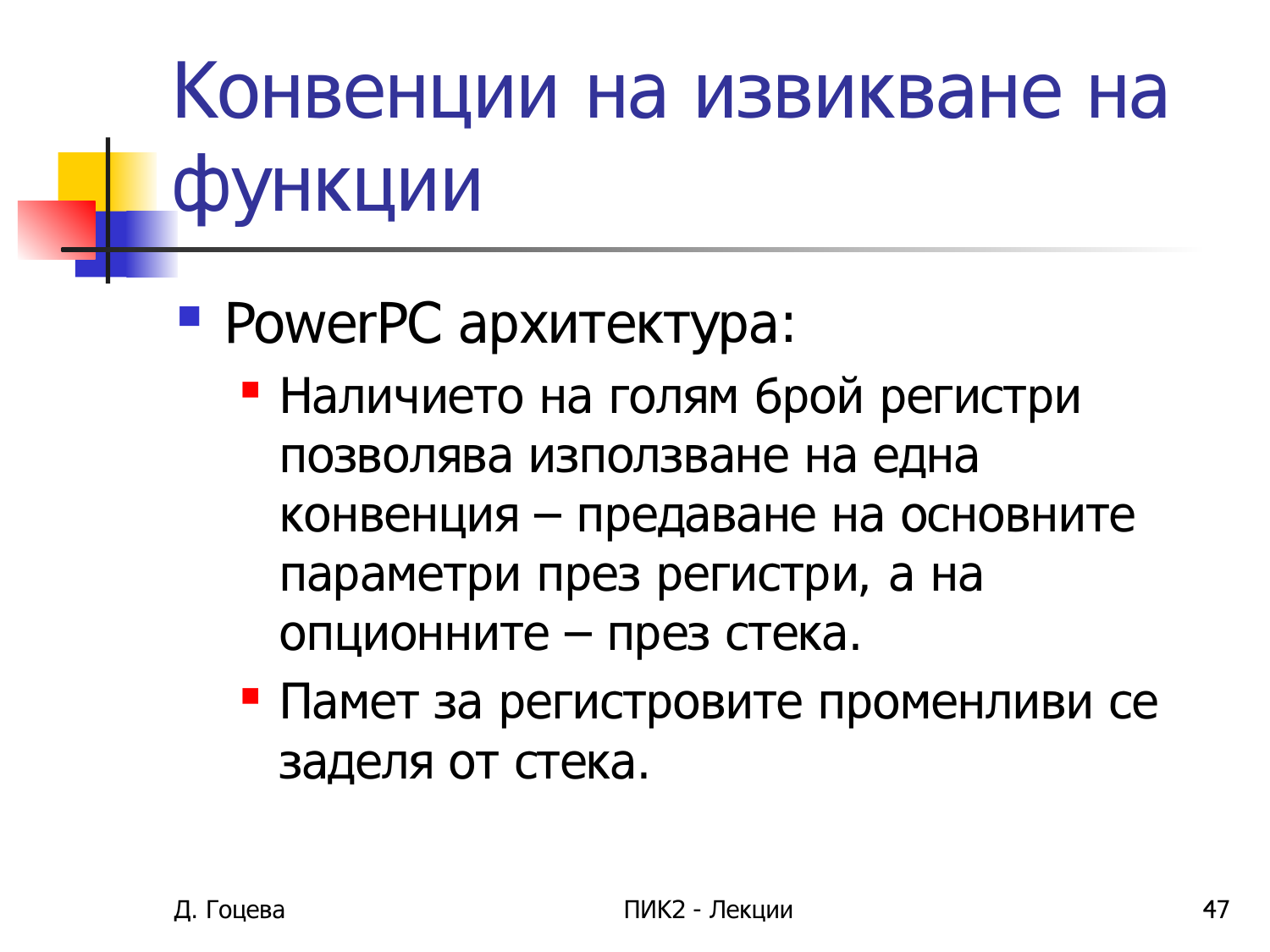

# Конвенции на извикване на функции
PowerPC архитектура:
Наличието на голям брой регистри позволява използване на една конвенция – предаване на основните параметри през регистри, а на опционните – през стека.
Памет за регистровите променливи се заделя от стека.
Д. Гоцева
ПИК2 - Лекции
47